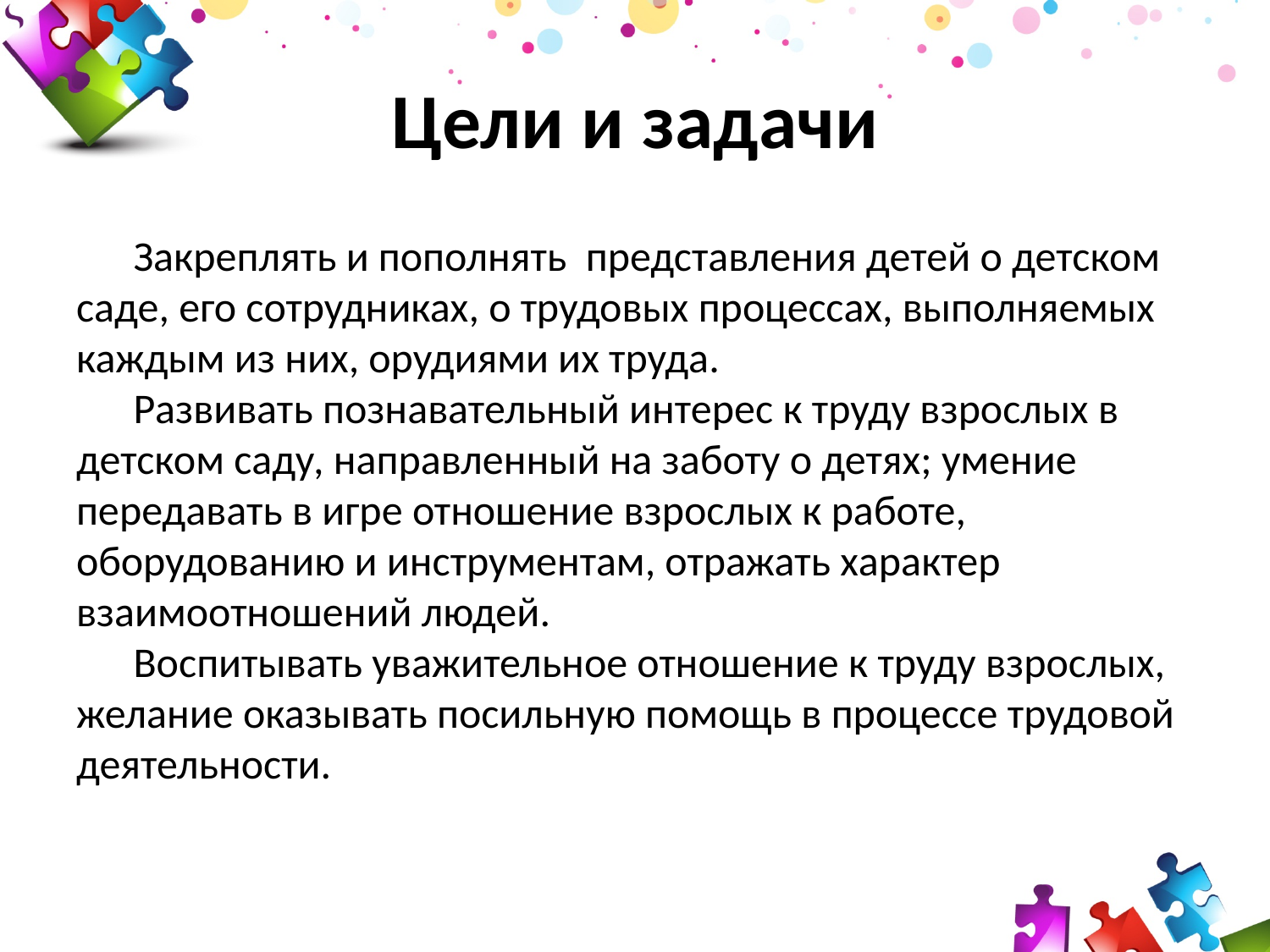

# Цели и задачи
      Закреплять и пополнять  представления детей о детском саде, его сотрудниках, о трудовых процессах, выполняемых каждым из них, орудиями их труда.
      Развивать познавательный интерес к труду взрослых в детском саду, направленный на заботу о детях; умение передавать в игре отношение взрослых к работе, оборудованию и инструментам, отражать характер взаимоотношений людей.
      Воспитывать уважительное отношение к труду взрослых, желание оказывать посильную помощь в процессе трудовой деятельности.